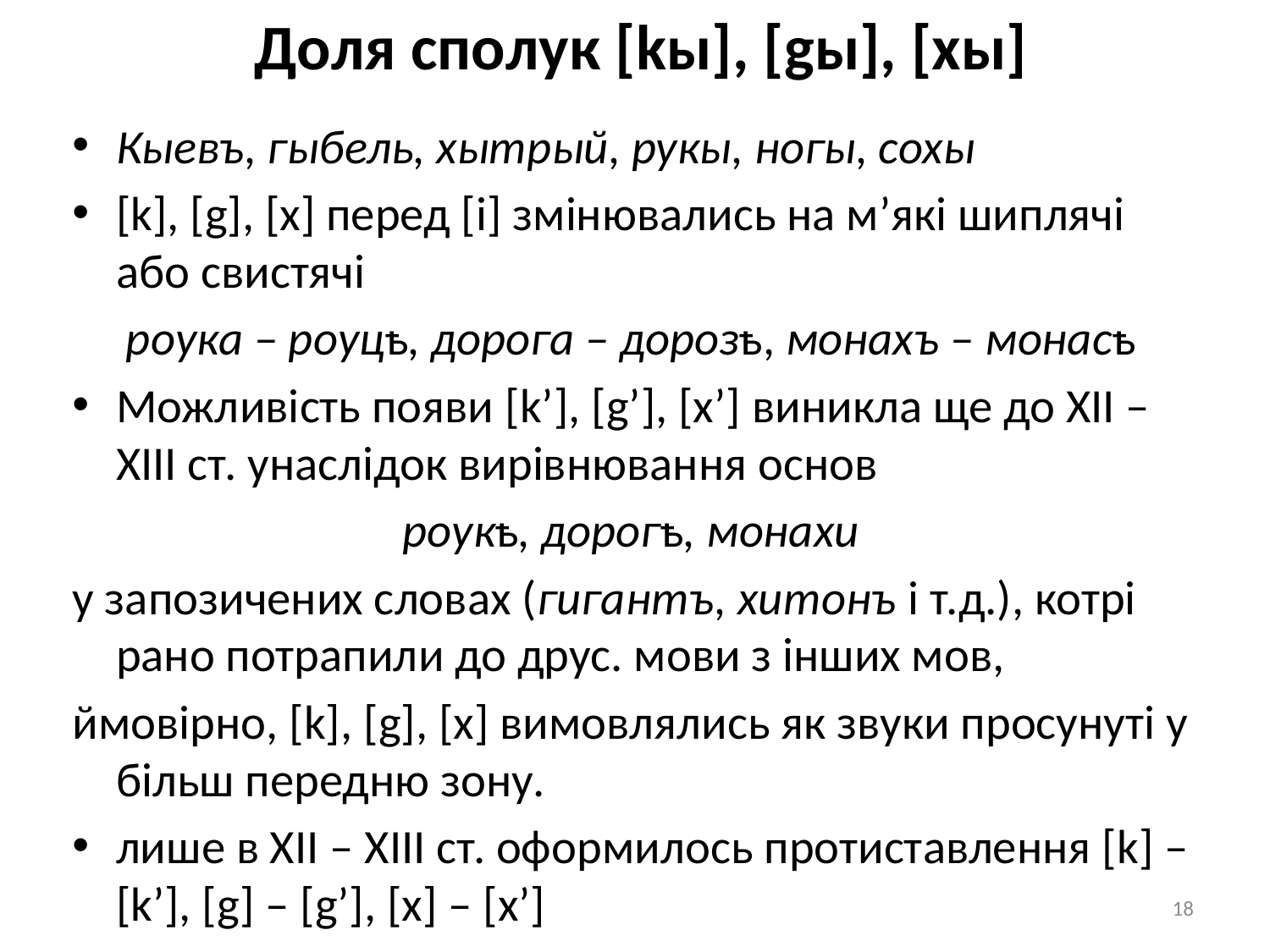

# Доля сполук [kы], [gы], [хы]
Кыевъ, гыбель, хытрый, рукы, ногы, сохы
[k], [g], [х] перед [і] змінювались на м’які шиплячі або свистячі
роука – роуцҍ, дорога – дорозҍ, монахъ – монасҍ
Можливість появи [k’], [g’], [х’] виникла ще до XII – XIII ст. унаслідок вирівнювання основ
роукҍ, дорогҍ, монахи
у запозичених словах (гигантъ, хитонъ і т.д.), котрі рано потрапили до друс. мови з інших мов,
ймовірно, [k], [g], [х] вимовлялись як звуки просунуті у більш передню зону.
лише в XII – XIII ст. оформилось протиставлення [k] – [k’], [g] – [g’], [x] – [х’]
18